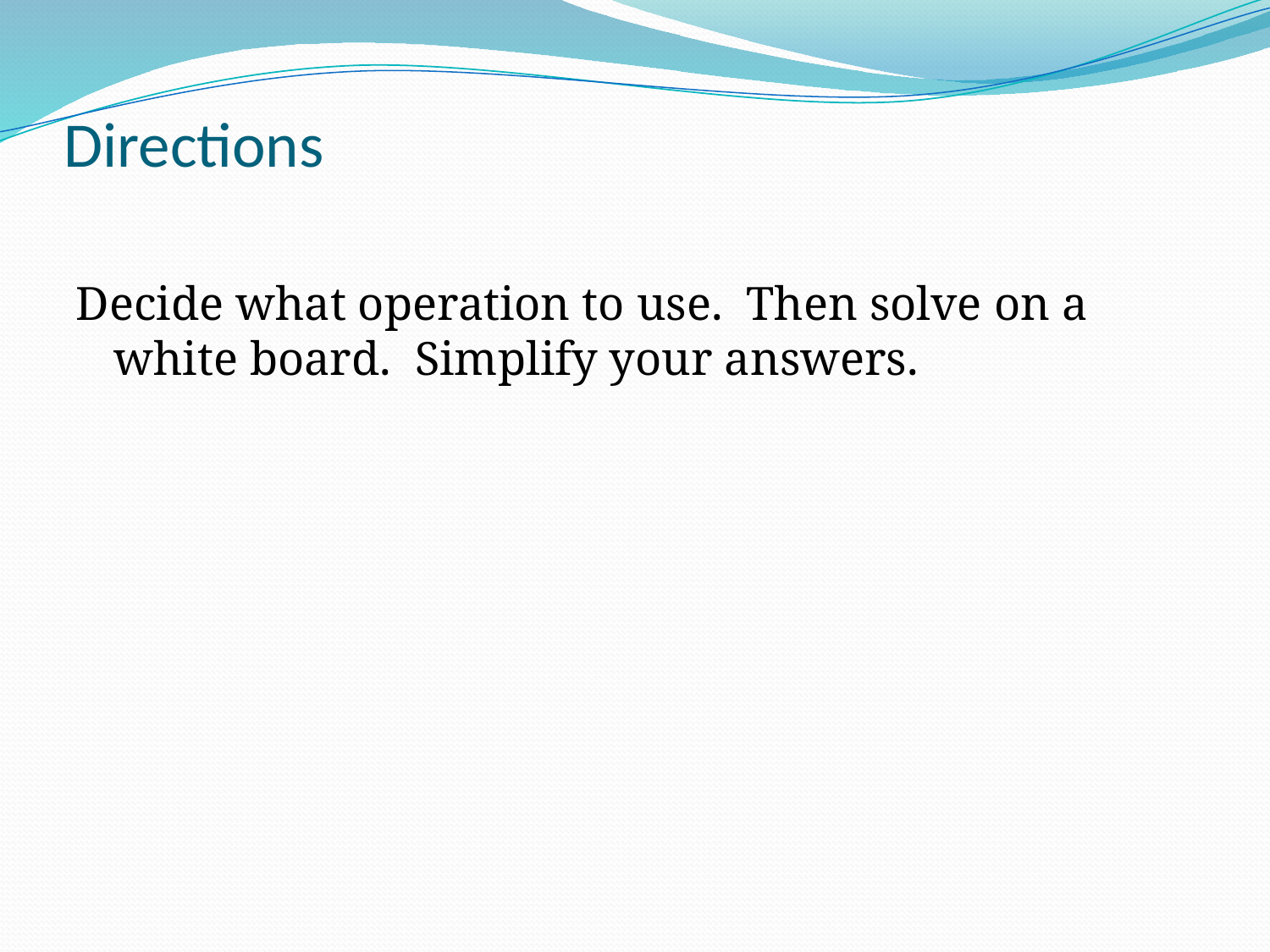

# Directions
Decide what operation to use.  Then solve on a white board.  Simplify your answers.